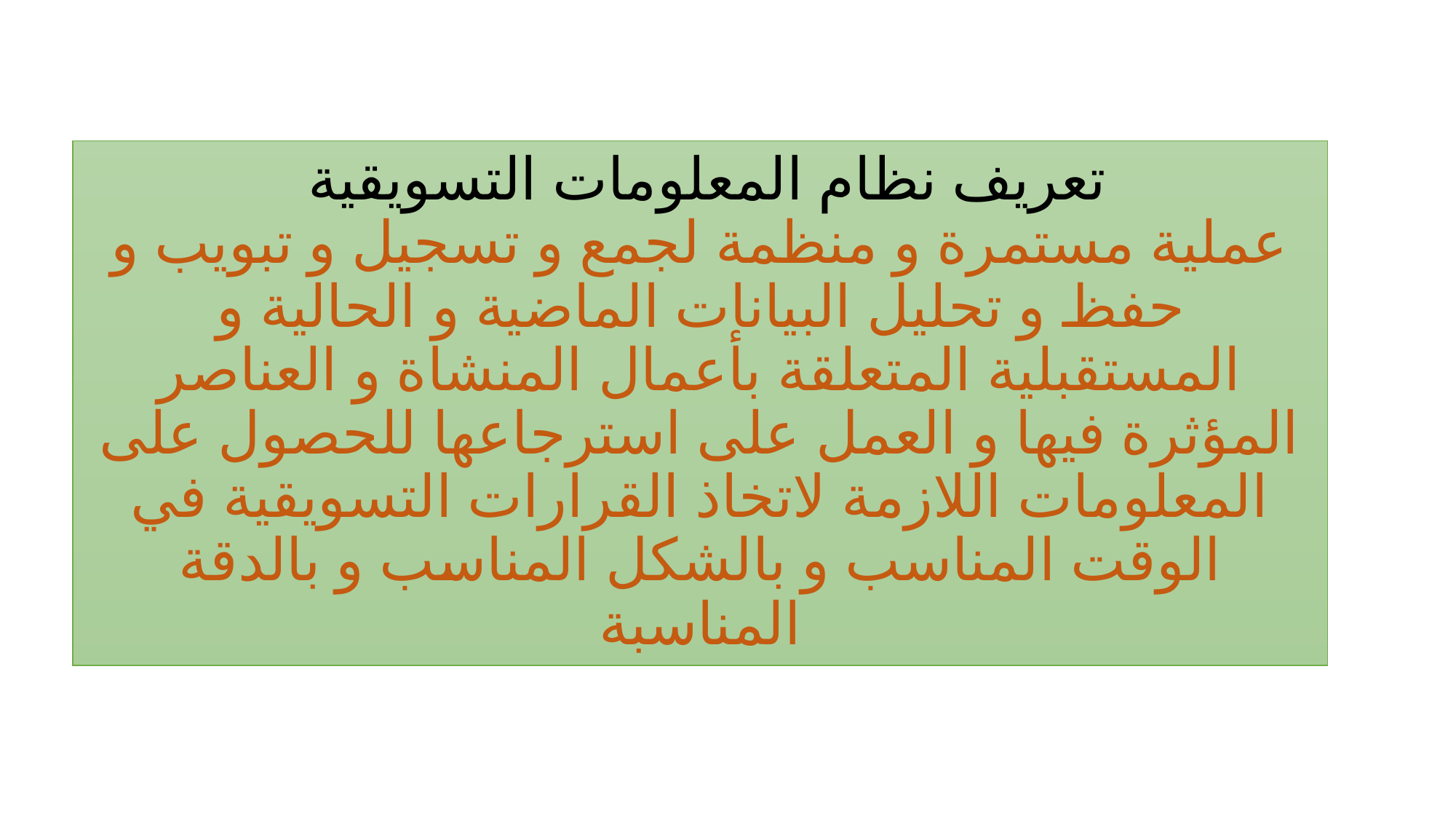

# تعريف نظام المعلومات التسويقية عملية مستمرة و منظمة لجمع و تسجيل و تبويب و حفظ و تحليل البيانات الماضية و الحالية و المستقبلية المتعلقة بأعمال المنشاة و العناصر المؤثرة فيها و العمل على استرجاعها للحصول على المعلومات اللازمة لاتخاذ القرارات التسويقية في الوقت المناسب و بالشكل المناسب و بالدقة المناسبة